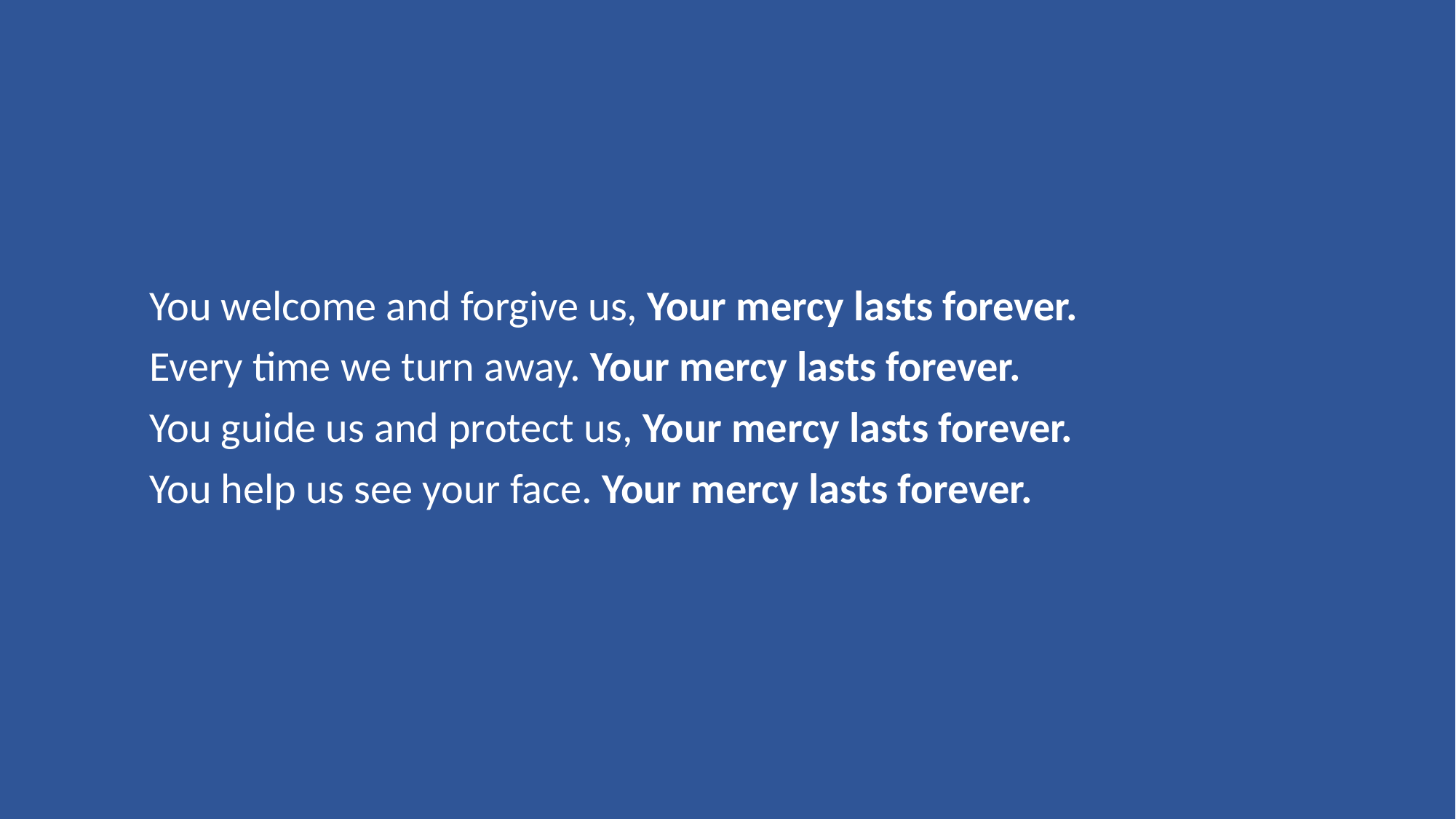

You welcome and forgive us, Your mercy lasts forever.
Every time we turn away. Your mercy lasts forever.
You guide us and protect us, Your mercy lasts forever.
You help us see your face. Your mercy lasts forever.